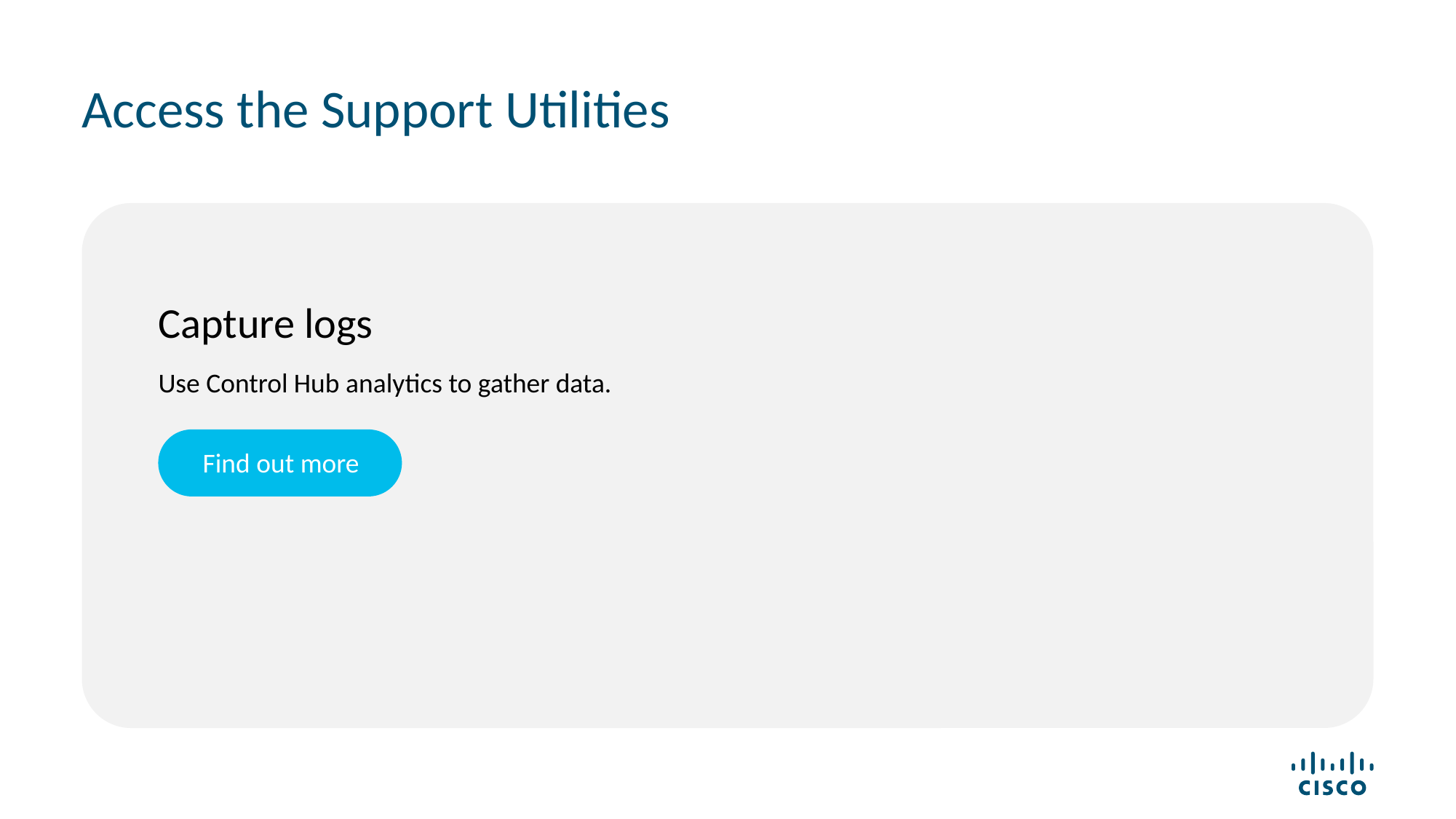

# Access the Support Utilities

Capture logs
Use Control Hub analytics to gather data.

Find out more